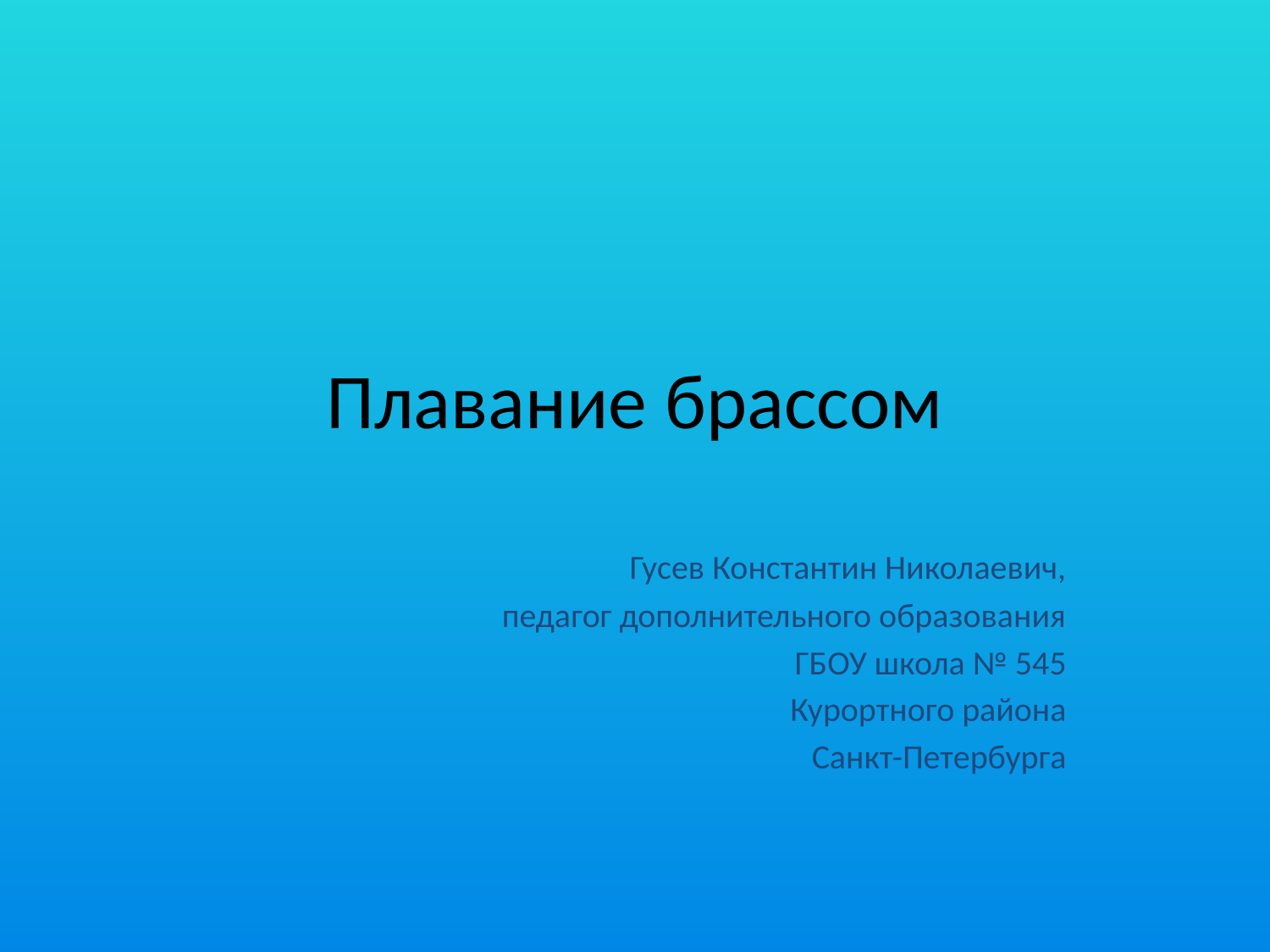

# Плавание брассом
Гусев Константин Николаевич,
педагог дополнительного образования
ГБОУ школа № 545
 Курортного района
 Санкт-Петербурга